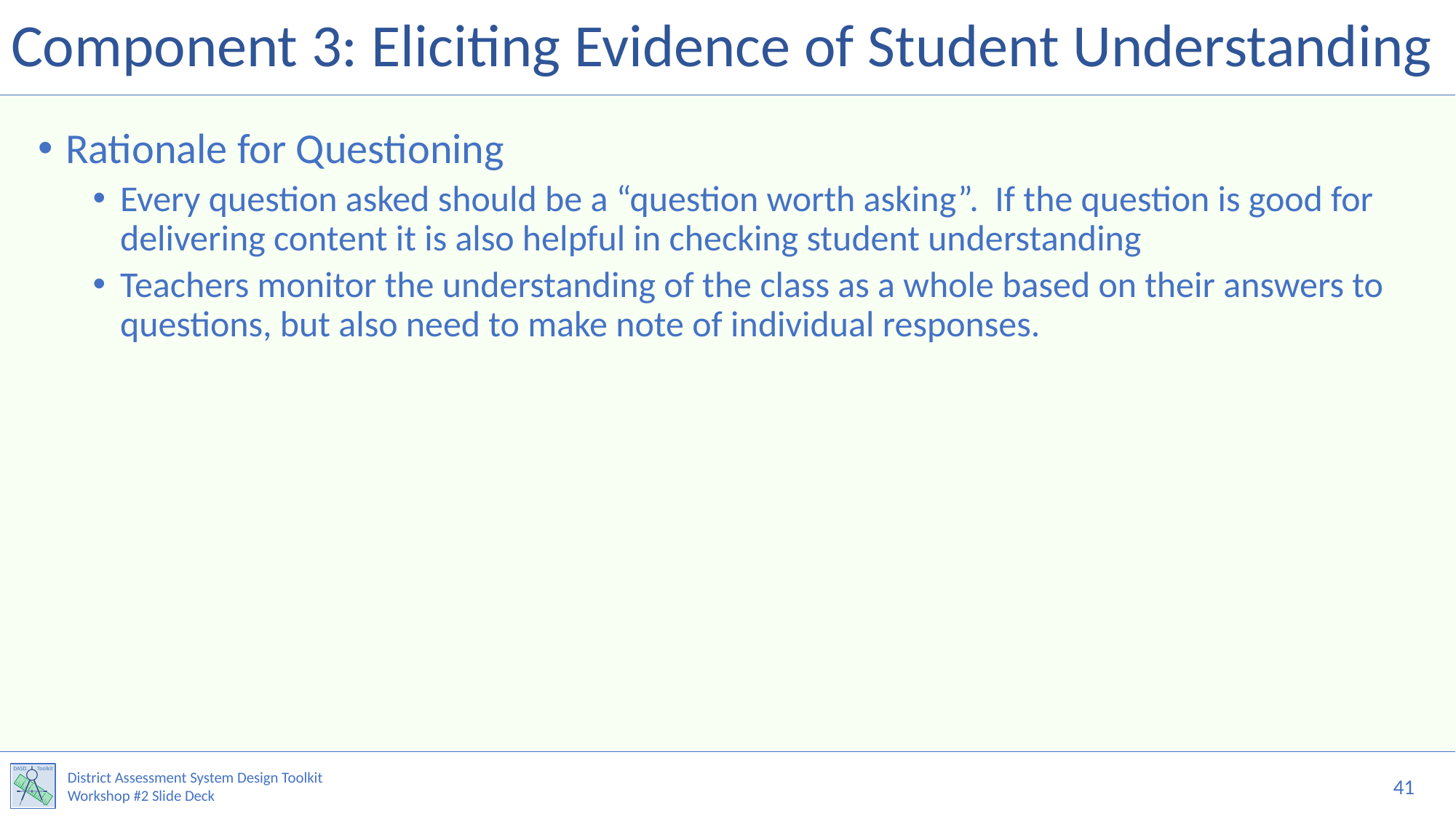

# Component 3: Eliciting Evidence of Student Understanding
Rationale for Questioning
Every question asked should be a “question worth asking”.  If the question is good for delivering content it is also helpful in checking student understanding
Teachers monitor the understanding of the class as a whole based on their answers to questions, but also need to make note of individual responses.